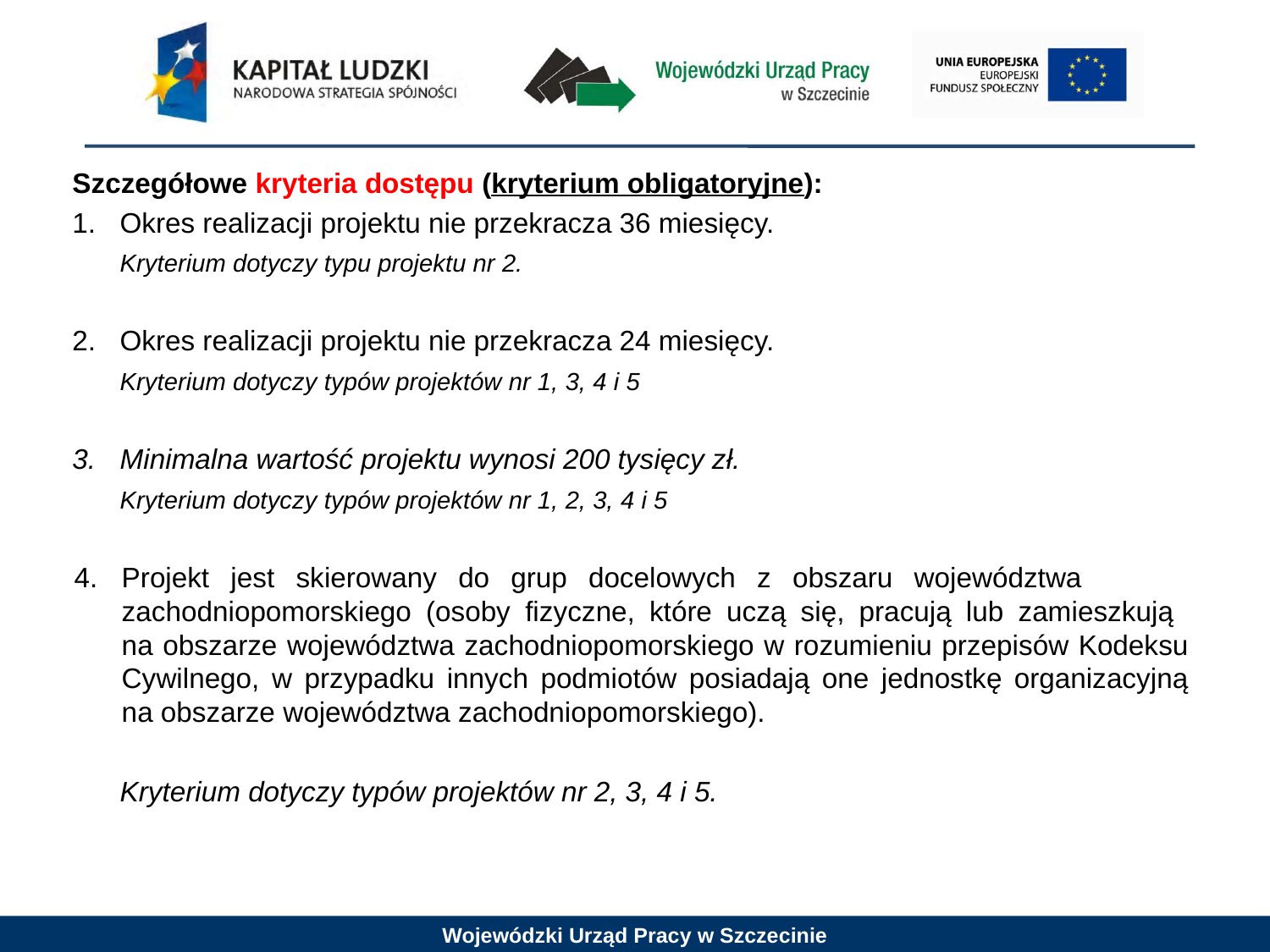

Szczegółowe kryteria dostępu (kryterium obligatoryjne):
Okres realizacji projektu nie przekracza 36 miesięcy.
	Kryterium dotyczy typu projektu nr 2.

2. 	Okres realizacji projektu nie przekracza 24 miesięcy.
	Kryterium dotyczy typów projektów nr 1, 3, 4 i 5

3. 	Minimalna wartość projektu wynosi 200 tysięcy zł.
	Kryterium dotyczy typów projektów nr 1, 2, 3, 4 i 5

4.	Projekt jest skierowany do grup docelowych z obszaru województwa      zachodniopomorskiego (osoby fizyczne, które uczą się, pracują lub zamieszkują
na obszarze województwa zachodniopomorskiego w rozumieniu przepisów Kodeksu Cywilnego, w przypadku innych podmiotów posiadają one jednostkę organizacyjną na obszarze województwa zachodniopomorskiego).

	Kryterium dotyczy typów projektów nr 2, 3, 4 i 5.